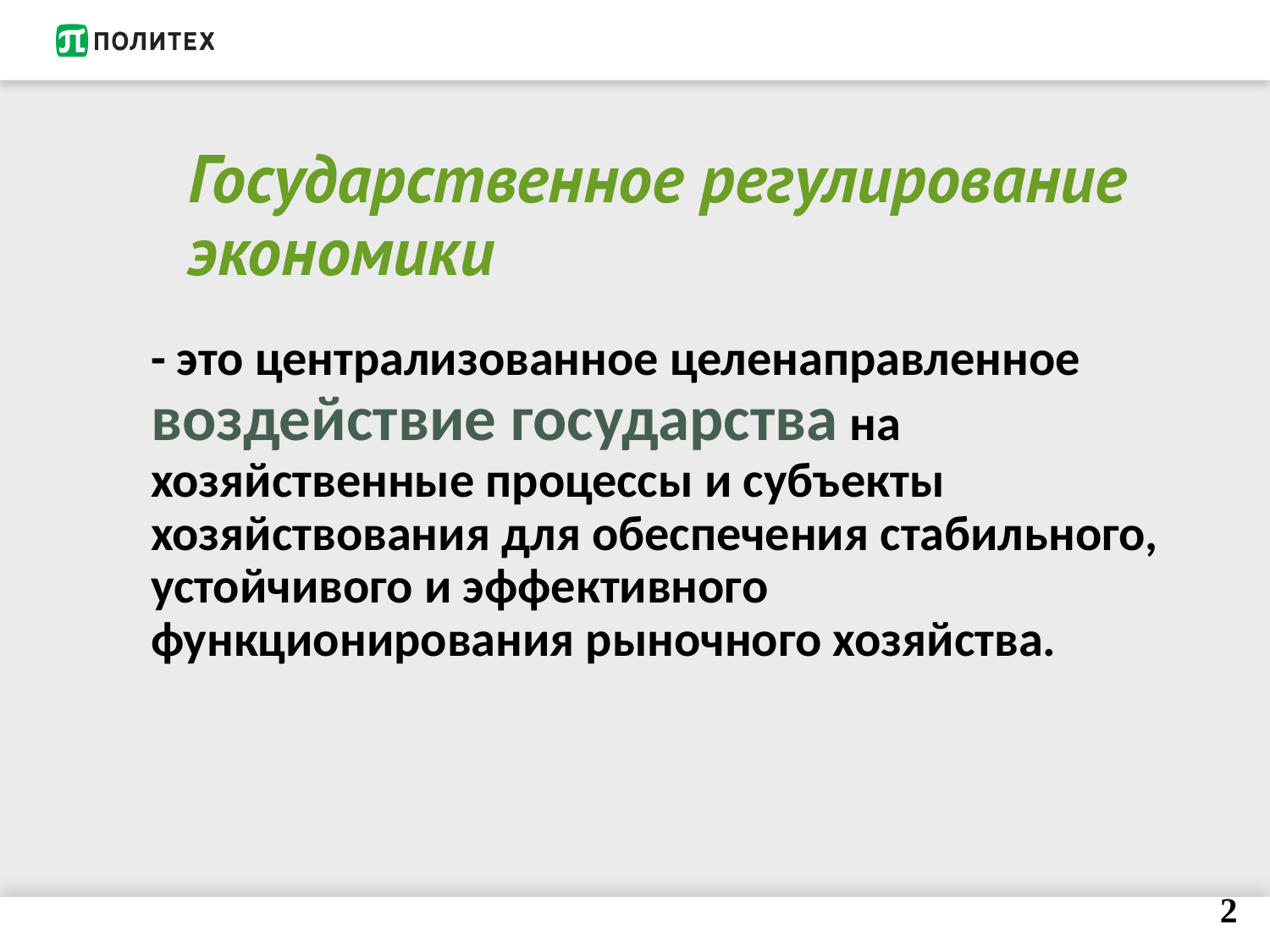

Государственное регулирование экономики
	- это централизованное целенаправленное воздействие государства на хозяйственные процессы и субъекты хозяйствования для обеспечения стабильного, устойчивого и эффективного функционирования рыночного хозяйства.
2